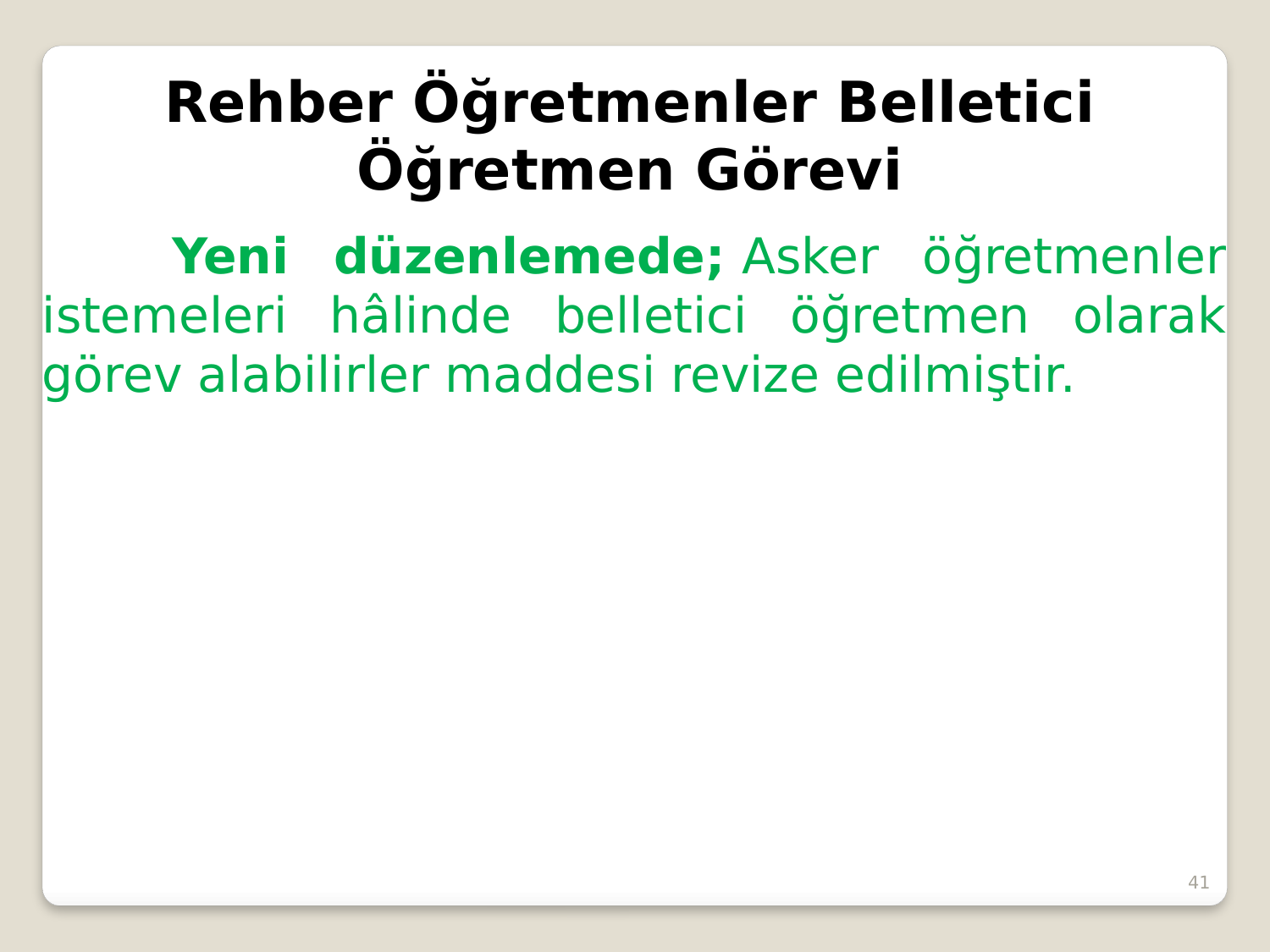

Rehber Öğretmenler Belletici Öğretmen Görevi

   Yeni düzenlemede; Asker öğretmenler istemeleri hâlinde belletici öğretmen olarak görev alabilirler maddesi revize edilmiştir.
41